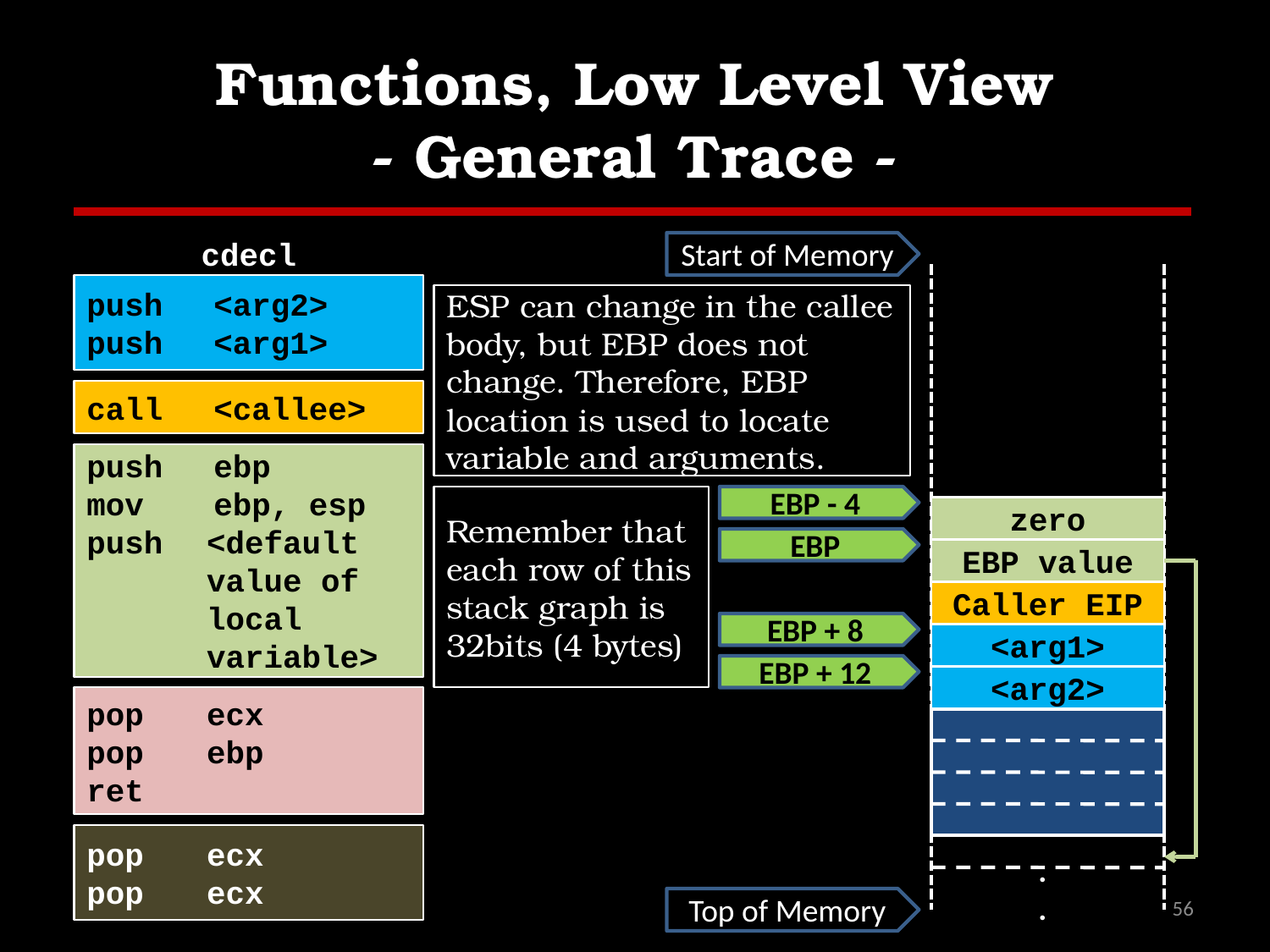

# Functions, Low Level View - General Trace -
cdecl
push	<arg2>
push	<arg1>
call	<callee>
push	ebp
mov	ebp, esp
push	<default value of local variable>
pop	ecx
pop	ebp
ret
pop	ecx
pop	ecx
Start of Memory
ESP can change in the callee body, but EBP does not change. Therefore, EBP location is used to locate variable and arguments.
Remember that each row of this stack graph is 32bits (4 bytes)
EBP - 4
zero
EBP
EBP value
Caller EIP
EBP + 8
<arg1>
EBP + 12
<arg2>

.
.
56
Top of Memory